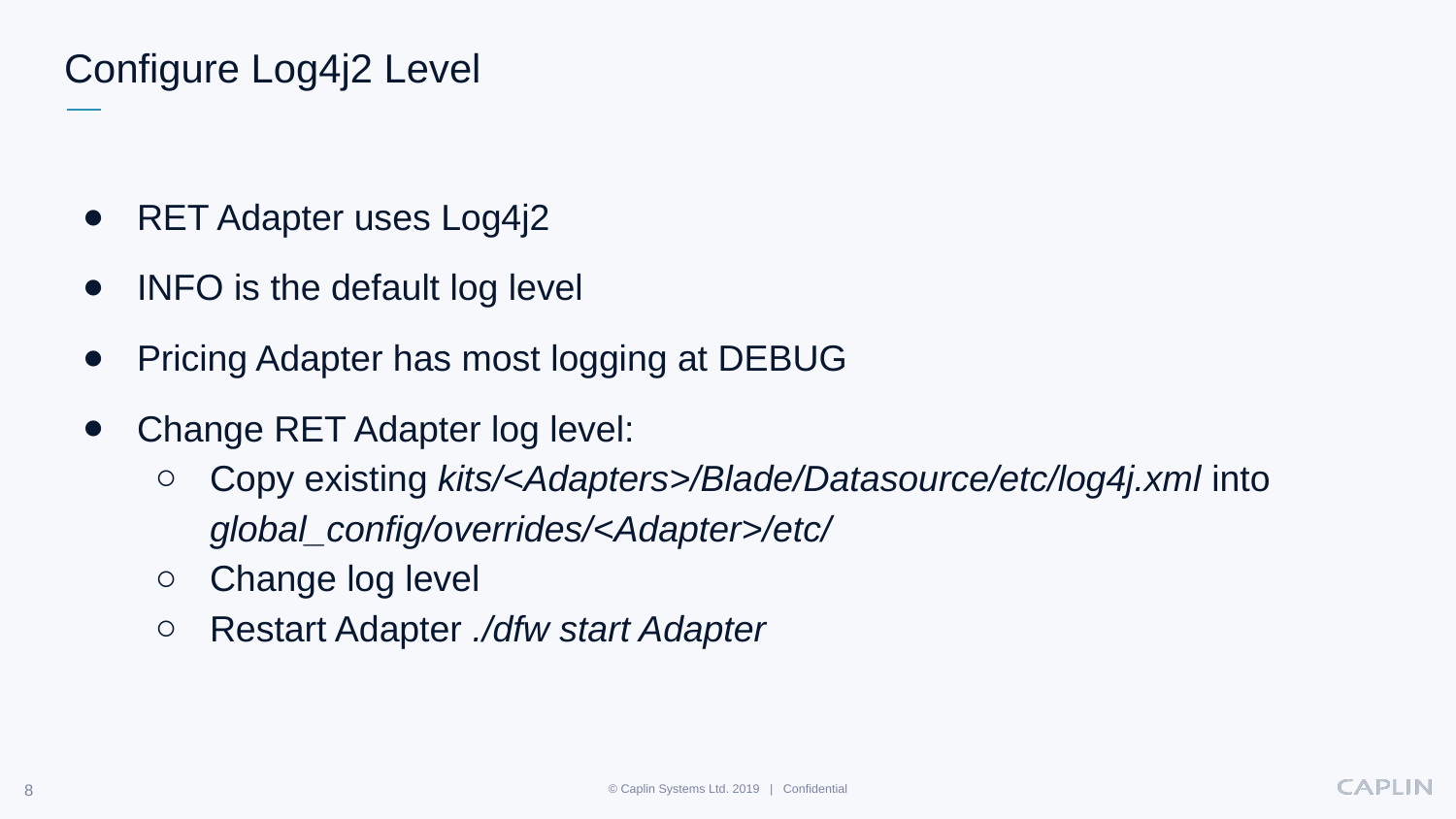

# Configure Log4j2 Level
RET Adapter uses Log4j2
INFO is the default log level
Pricing Adapter has most logging at DEBUG
Change RET Adapter log level:
Copy existing kits/<Adapters>/Blade/Datasource/etc/log4j.xml into global_config/overrides/<Adapter>/etc/
Change log level
Restart Adapter ./dfw start Adapter